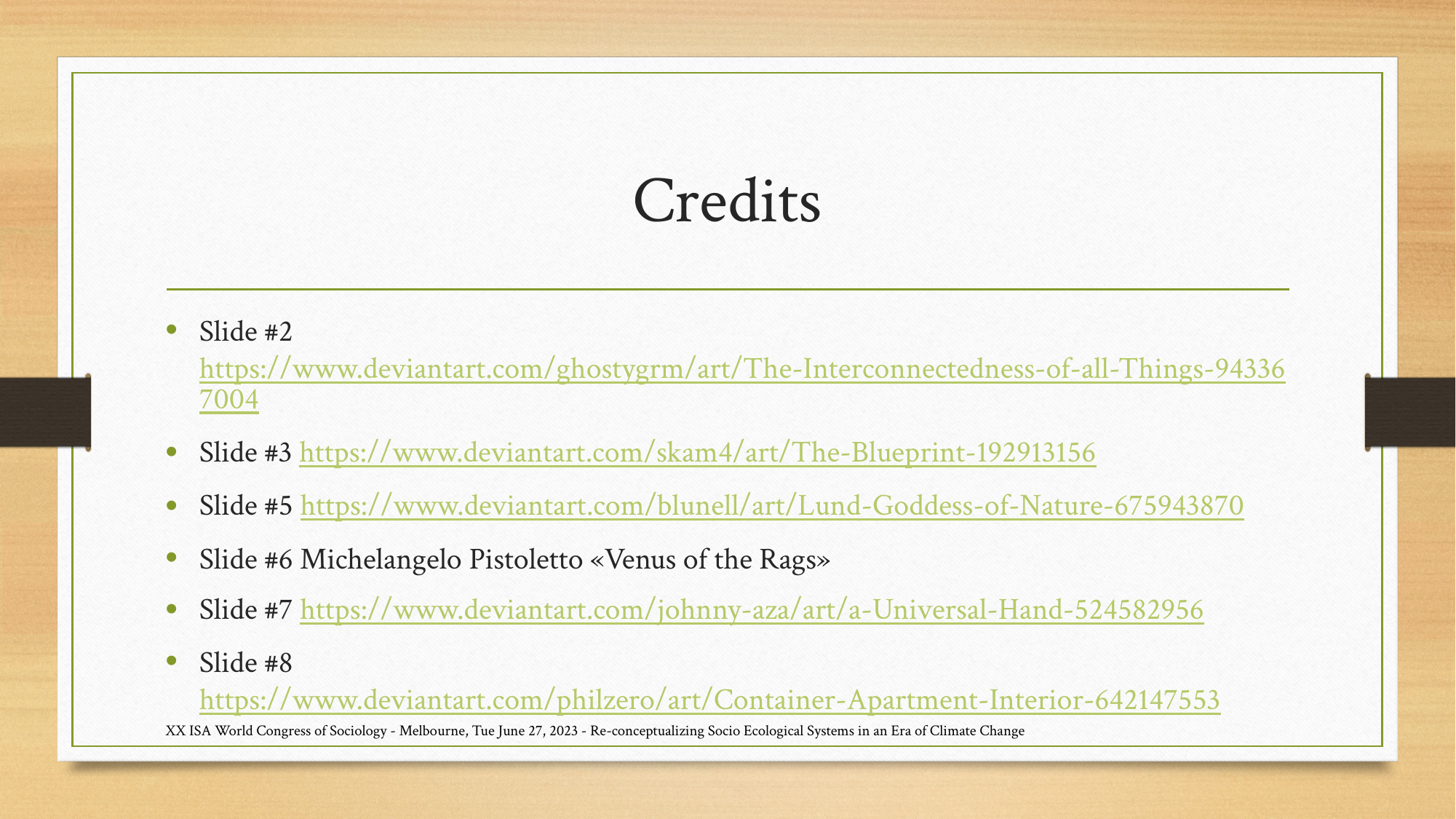

# Credits
Slide #2 https://www.deviantart.com/ghostygrm/art/The-Interconnectedness-of-all-Things-943367004
Slide #3 https://www.deviantart.com/skam4/art/The-Blueprint-192913156
Slide #5 https://www.deviantart.com/blunell/art/Lund-Goddess-of-Nature-675943870
Slide #6 Michelangelo Pistoletto «Venus of the Rags»
Slide #7 https://www.deviantart.com/johnny-aza/art/a-Universal-Hand-524582956
Slide #8 https://www.deviantart.com/philzero/art/Container-Apartment-Interior-642147553

XX ISA World Congress of Sociology - Melbourne, Tue June 27, 2023 - Re-conceptualizing Socio Ecological Systems in an Era of Climate Change